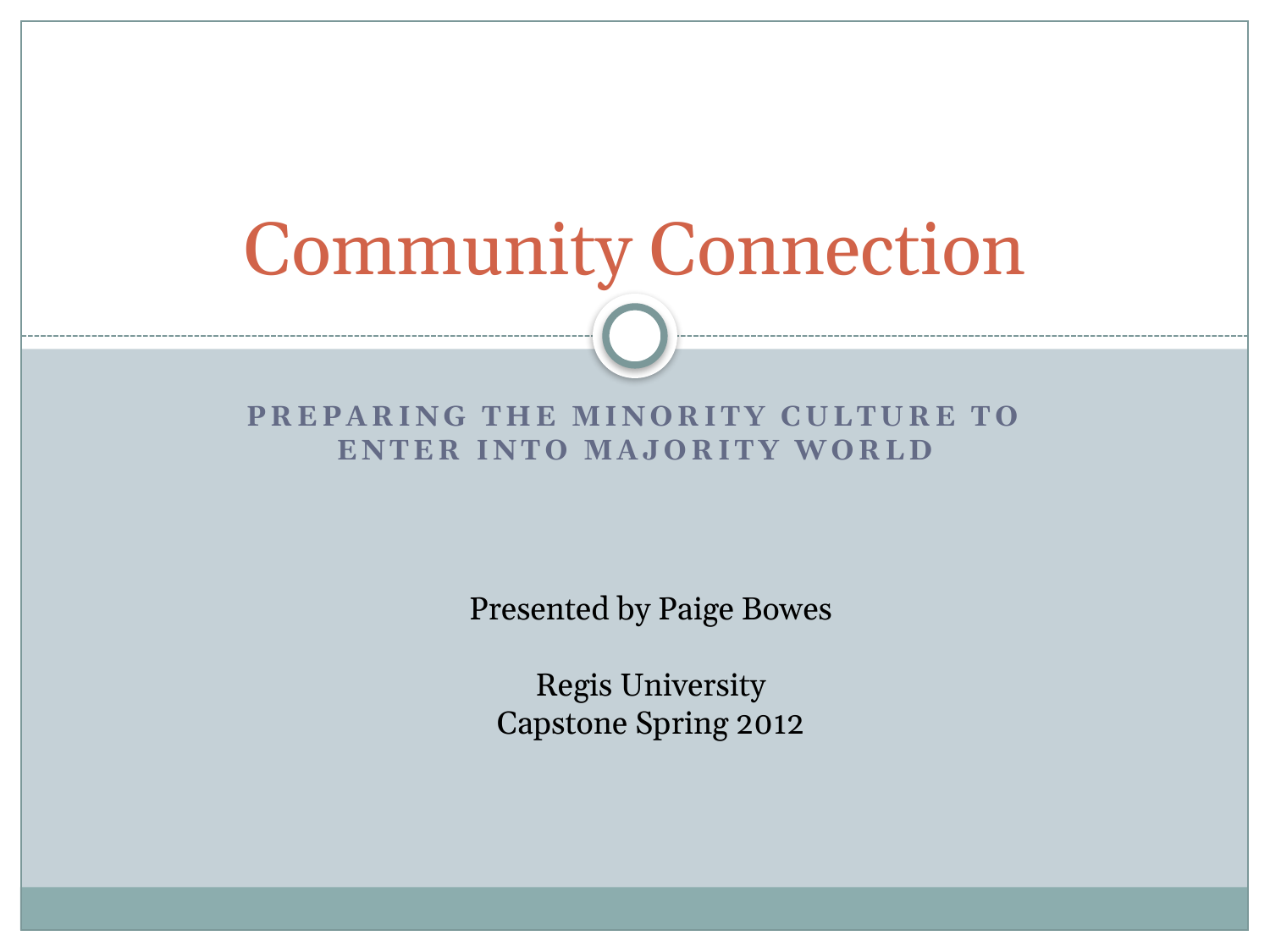

# Community Connection
Preparing the minority culture to enter into MAJORITY WORLD
Presented by Paige Bowes

Regis University
Capstone Spring 2012